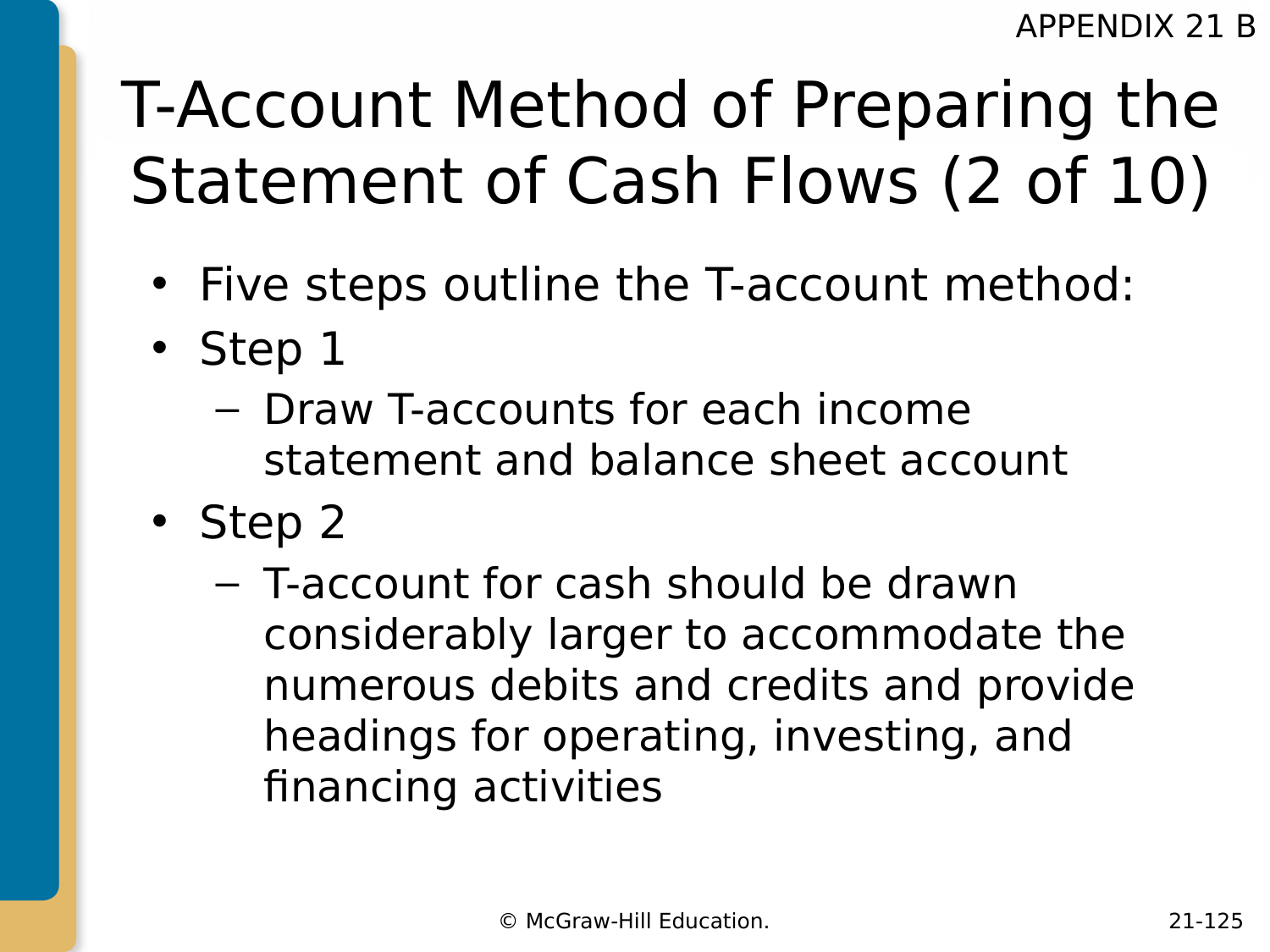

APPENDIX 21 B
# T-Account Method of Preparing the Statement of Cash Flows (2 of 10)
Five steps outline the T-account method:
Step 1
Draw T-accounts for each income statement and balance sheet account
Step 2
T-account for cash should be drawn considerably larger to accommodate the numerous debits and credits and provide headings for operating, investing, and financing activities